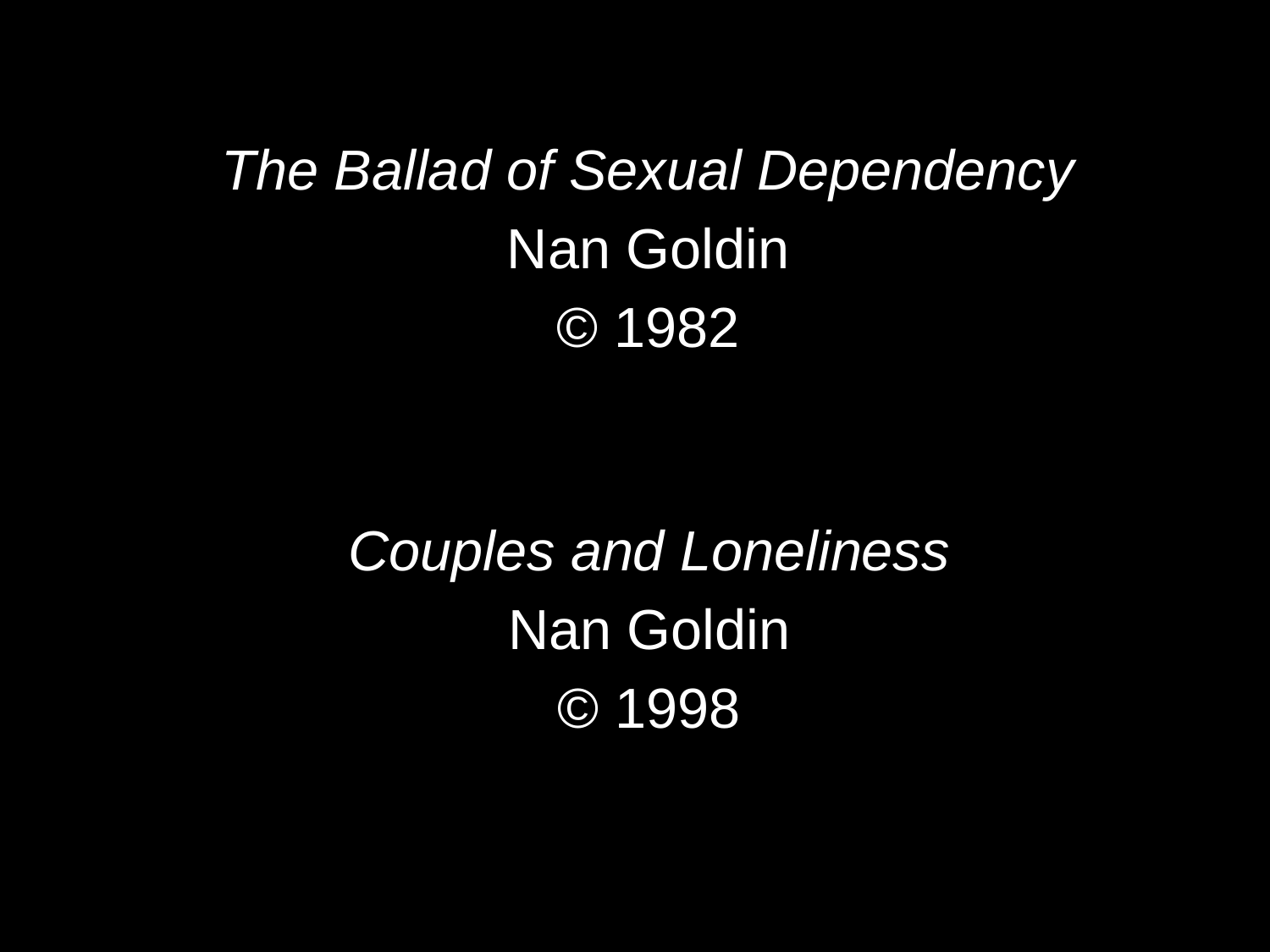

The Ballad of Sexual Dependency
Nan Goldin
© 1982
Couples and Loneliness
Nan Goldin
© 1998